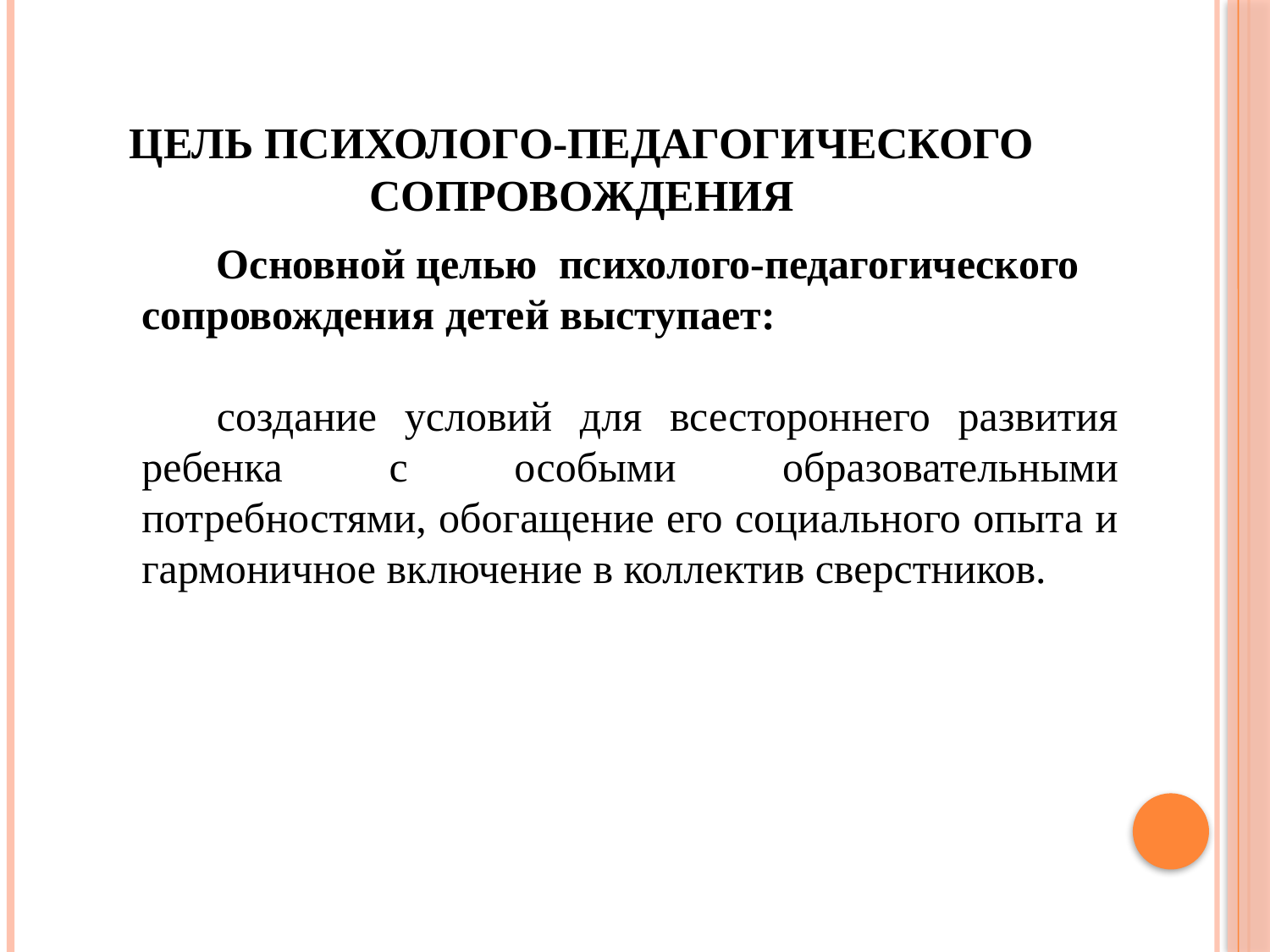

# Цель психолого-педагогического сопровождения
Основной целью  психолого-педагогического сопровождения детей выступает:

создание условий для всестороннего развития ребенка с особыми образовательными потребностями, обогащение его социального опыта и гармоничное включение в коллектив сверстников.